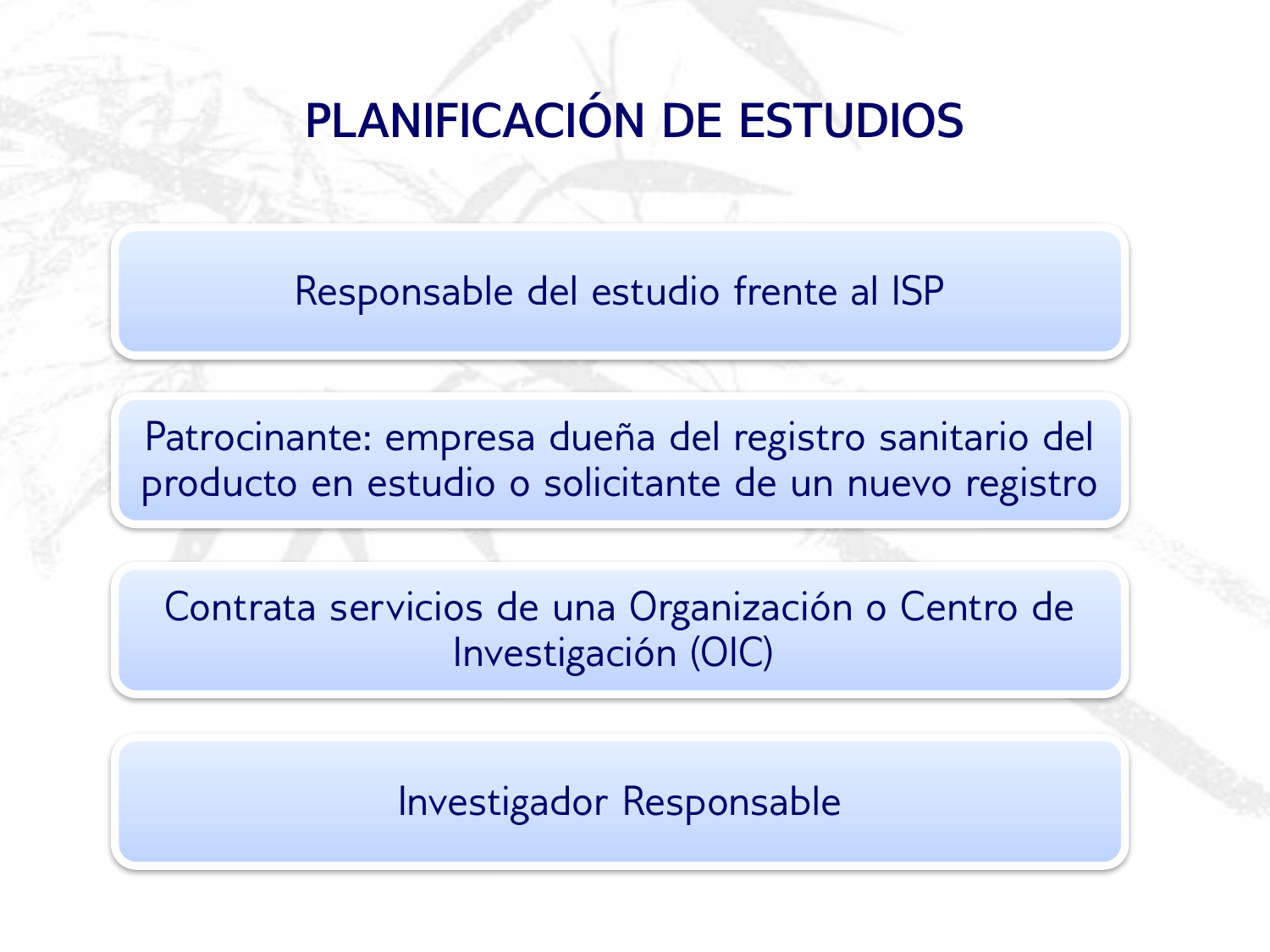

# PLANIFICACIÓN DE ESTUDIOS
Responsable del estudio frente al ISP

Patrocinante: empresa dueña del registro sanitario del producto en estudio o solicitante de un nuevo registro

Contrata servicios de una Organización o Centro de Investigación (OIC)

Investigador Responsable